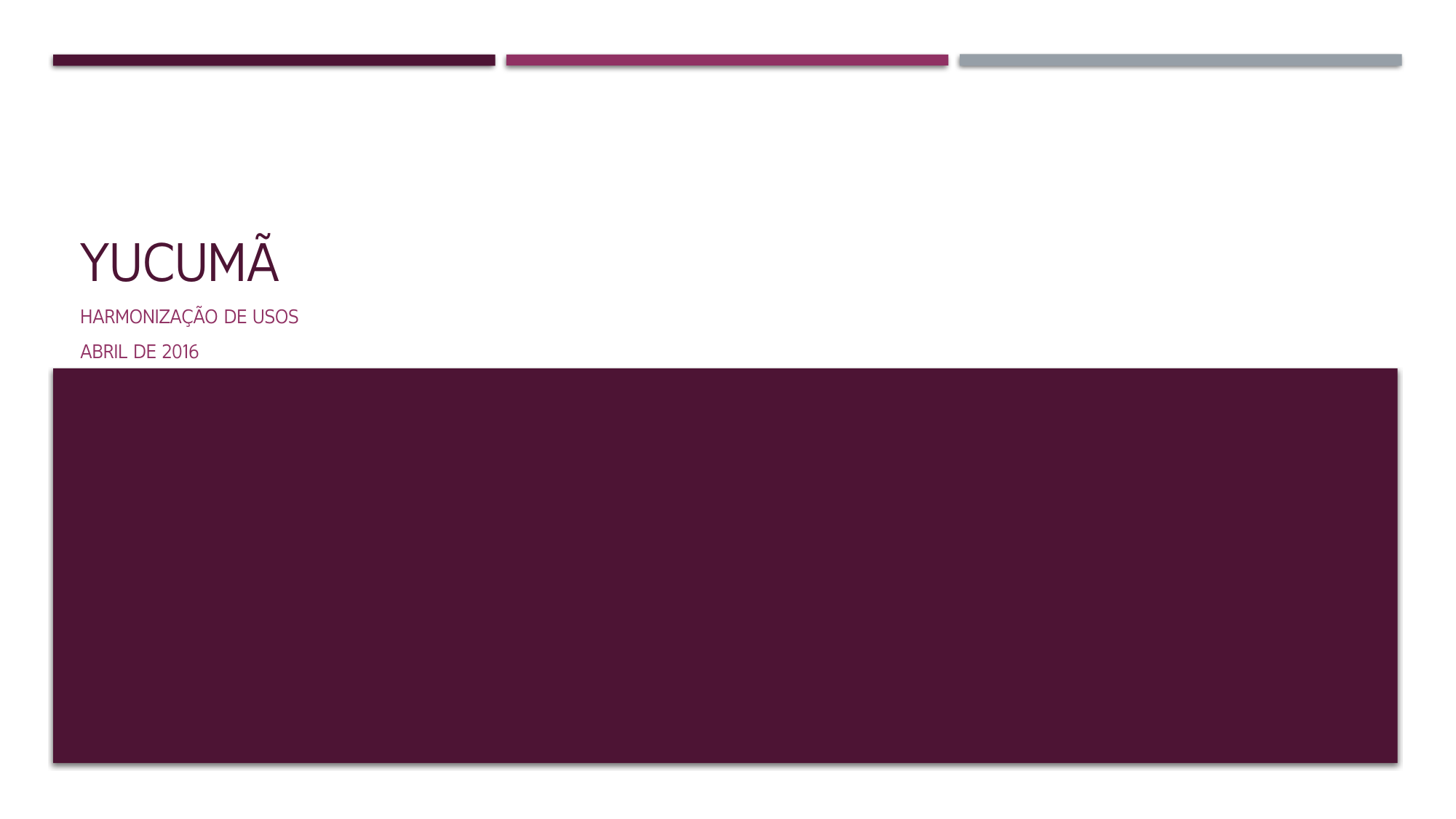

# Yucumã
Harmonização de usos
Abril de 2016